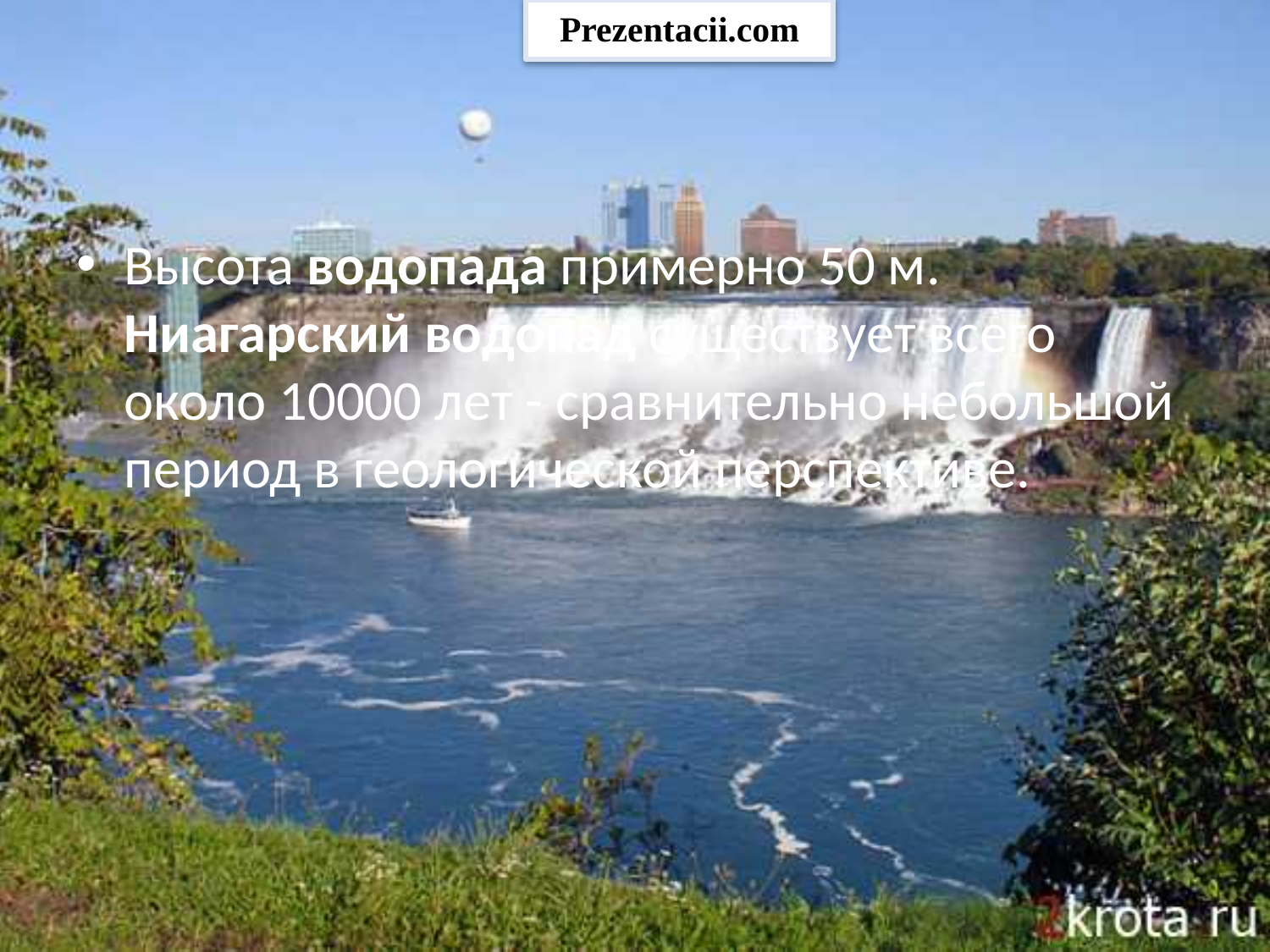

Prezentacii.com
Высота водопада примерно 50 м. Ниагарский водопад существует всего около 10000 лет - сравнительно небольшой период в геологической перспективе.